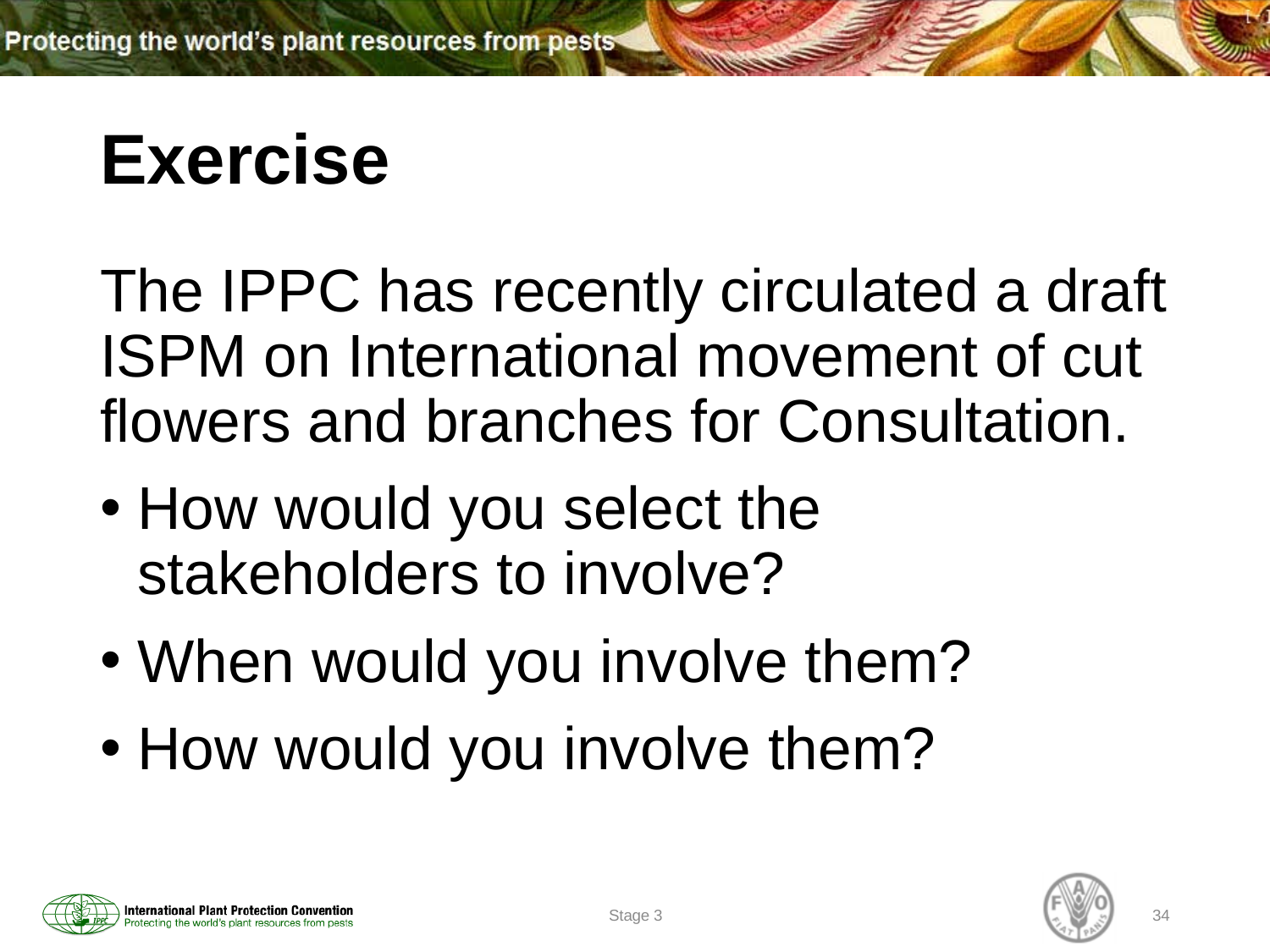

# Exercise
The IPPC has recently circulated a draft ISPM on International movement of cut flowers and branches for Consultation.
How would you select the stakeholders to involve?
When would you involve them?
How would you involve them?
Stage 3
34